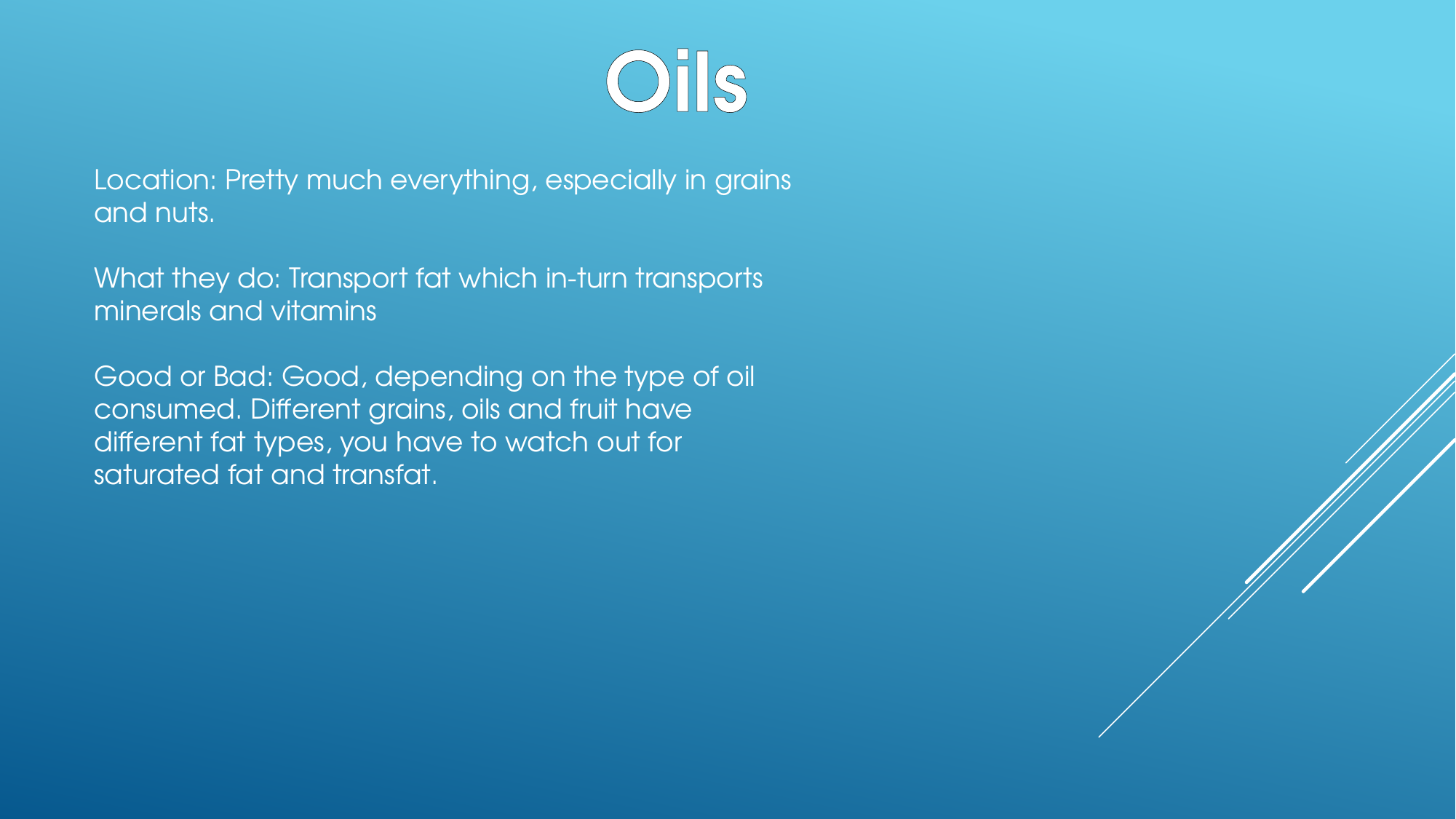

Oils
Location: Pretty much everything, especially in grains and nuts.

What they do: Transport fat which in-turn transports minerals and vitamins

Good or Bad: Good, depending on the type of oil consumed. Different grains, oils and fruit have different fat types, you have to watch out for saturated fat and transfat.